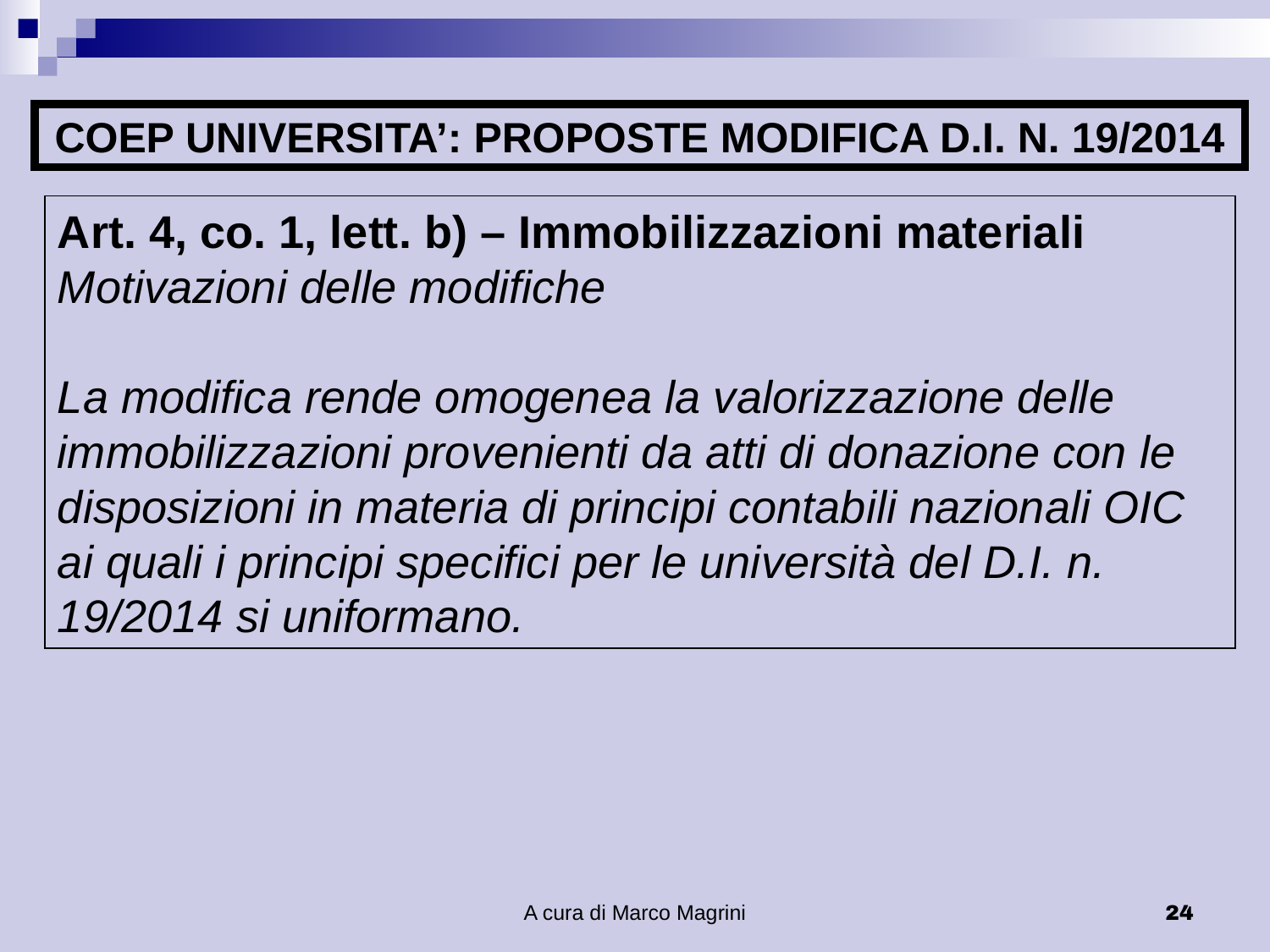

COEP UNIVERSITA’: PROPOSTE MODIFICA D.I. N. 19/2014
Art. 4, co. 1, lett. b) – Immobilizzazioni materiali
Motivazioni delle modifiche

La modifica rende omogenea la valorizzazione delle immobilizzazioni provenienti da atti di donazione con le disposizioni in materia di principi contabili nazionali OIC ai quali i principi specifici per le università del D.I. n. 19/2014 si uniformano.
A cura di Marco Magrini
24